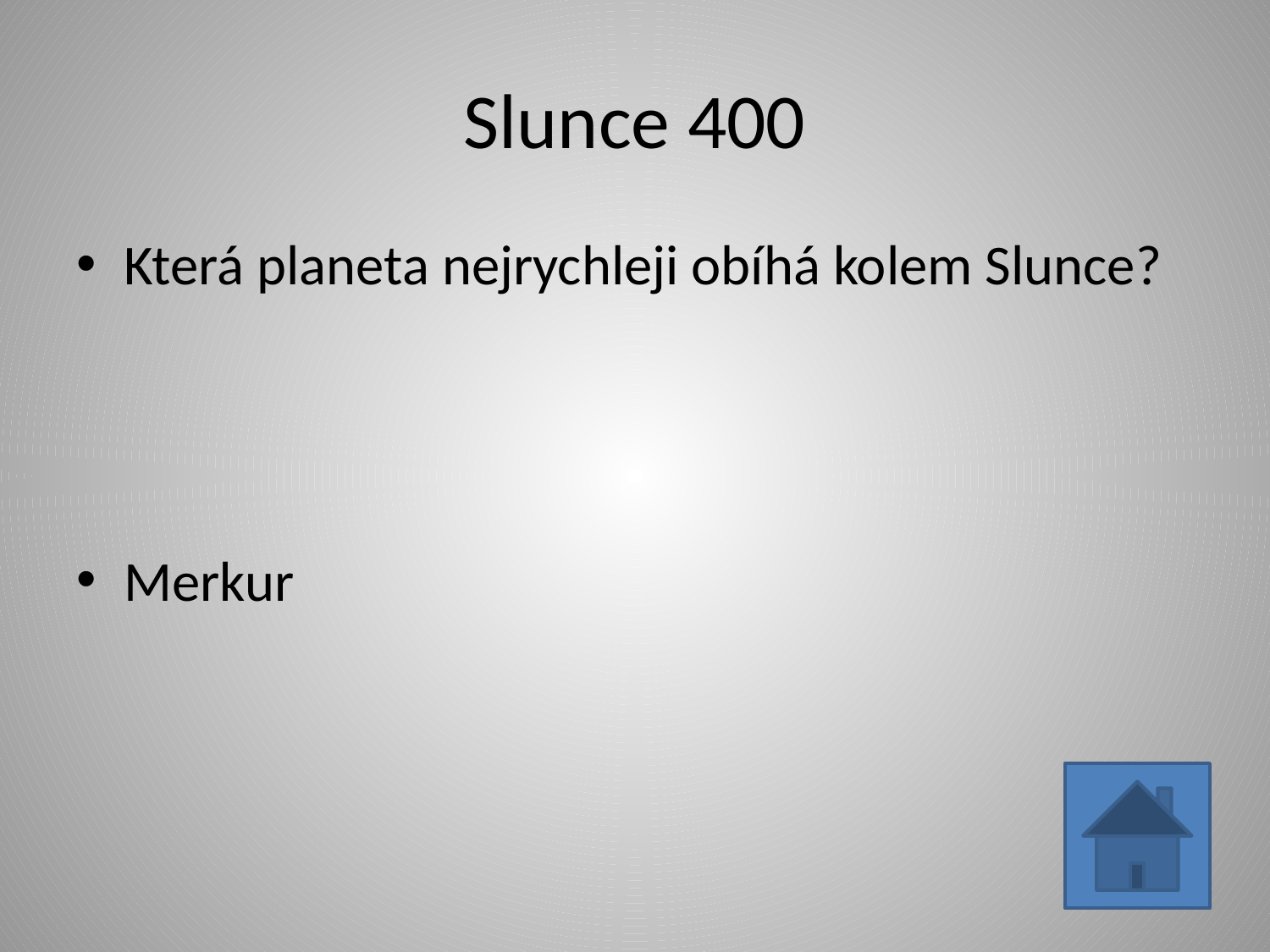

# Slunce 400
Která planeta nejrychleji obíhá kolem Slunce?

Merkur